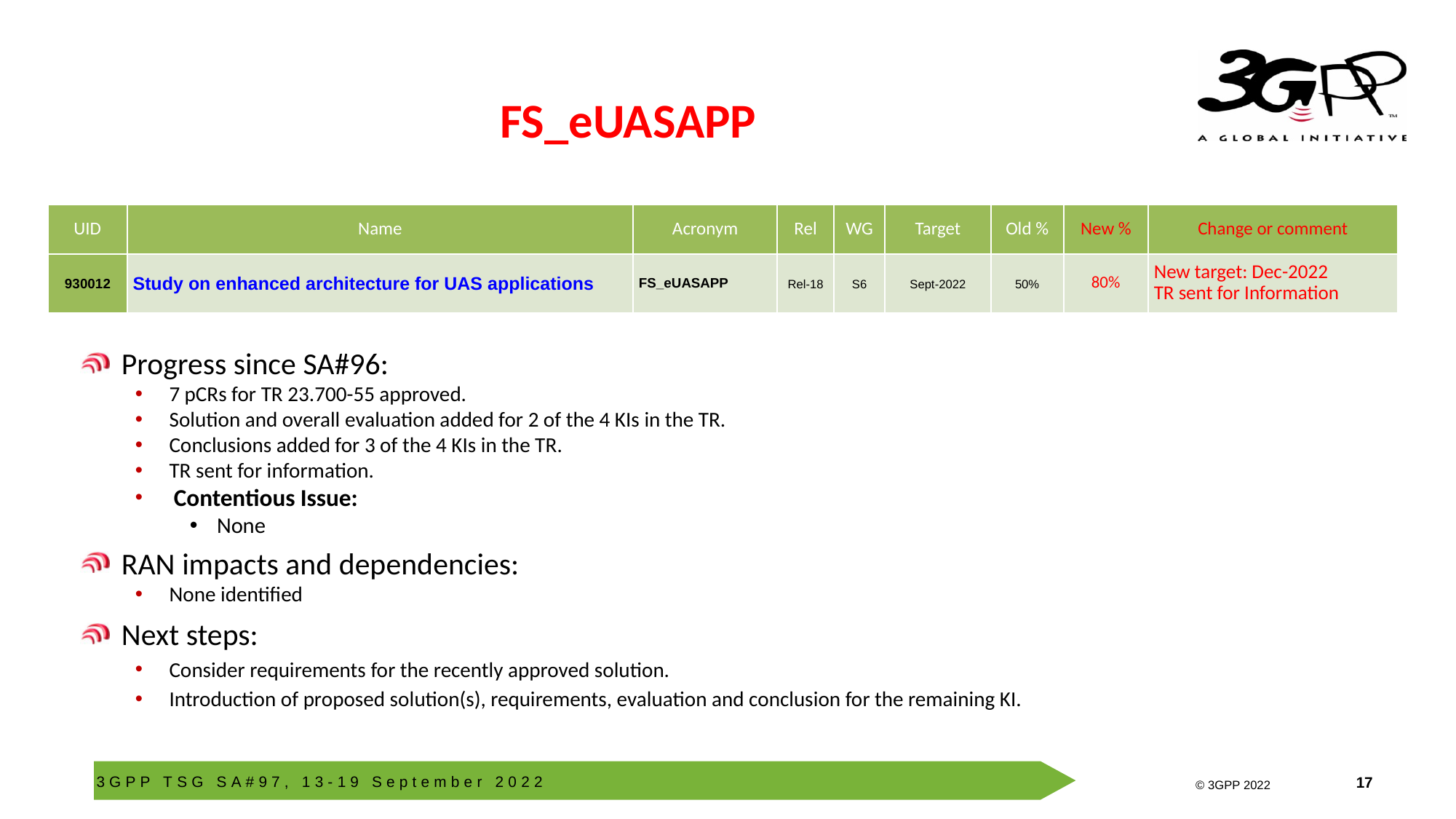

# FS_eUASAPP
| UID | Name | Acronym | Rel | WG | Target | Old % | New % | Change or comment |
| --- | --- | --- | --- | --- | --- | --- | --- | --- |
| 930012 | Study on enhanced architecture for UAS applications | FS\_eUASAPP | Rel-18 | S6 | Sept-2022 | 50% | 80% | New target: Dec-2022 TR sent for Information |
Progress since SA#96:
7 pCRs for TR 23.700-55 approved.
Solution and overall evaluation added for 2 of the 4 KIs in the TR.
Conclusions added for 3 of the 4 KIs in the TR.
TR sent for information.
 Contentious Issue:
None
RAN impacts and dependencies:
None identified
Next steps:
Consider requirements for the recently approved solution.
Introduction of proposed solution(s), requirements, evaluation and conclusion for the remaining KI.